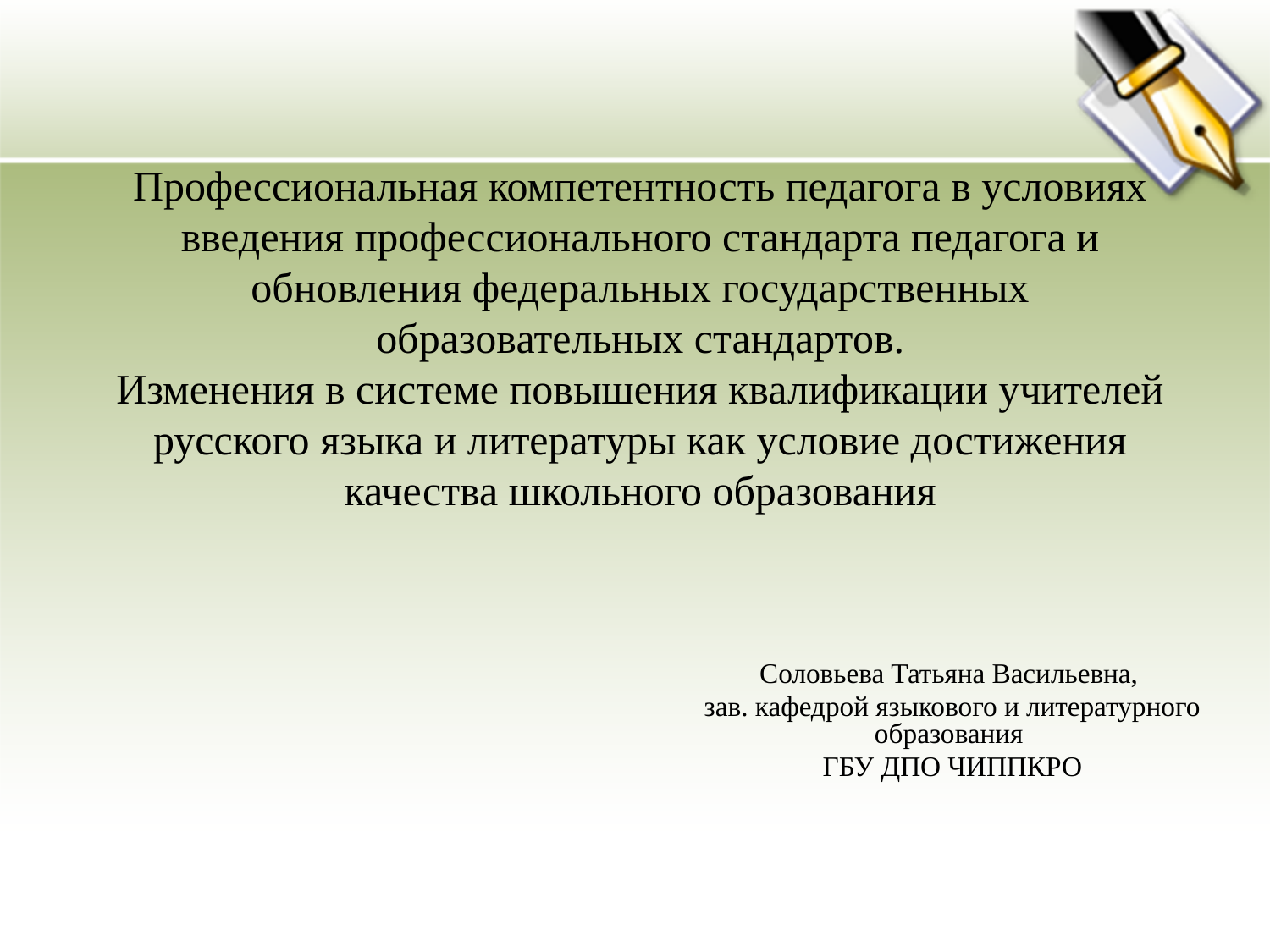

# Профессиональная компетентность педагога в условиях введения профессионального стандарта педагога и обновления федеральных государственных образовательных стандартов. Изменения в системе повышения квалификации учителей русского языка и литературы как условие достижения качества школьного образования
Соловьева Татьяна Васильевна,
зав. кафедрой языкового и литературного образования
ГБУ ДПО ЧИППКРО